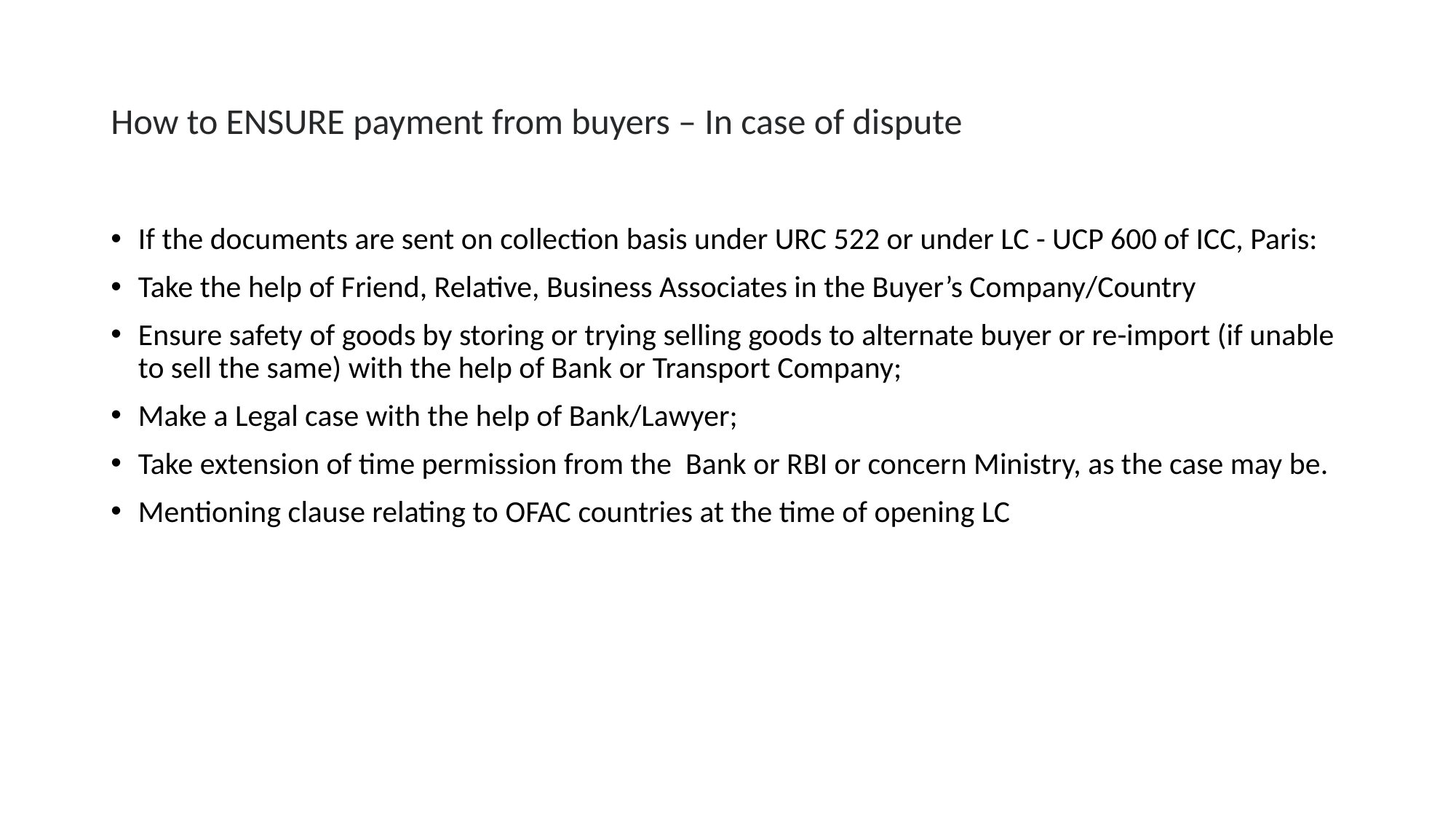

# How to ENSURE payment from buyers – In case of dispute
If the documents are sent on collection basis under URC 522 or under LC - UCP 600 of ICC, Paris:
Take the help of Friend, Relative, Business Associates in the Buyer’s Company/Country
Ensure safety of goods by storing or trying selling goods to alternate buyer or re-import (if unable to sell the same) with the help of Bank or Transport Company;
Make a Legal case with the help of Bank/Lawyer;
Take extension of time permission from the  Bank or RBI or concern Ministry, as the case may be.
Mentioning clause relating to OFAC countries at the time of opening LC